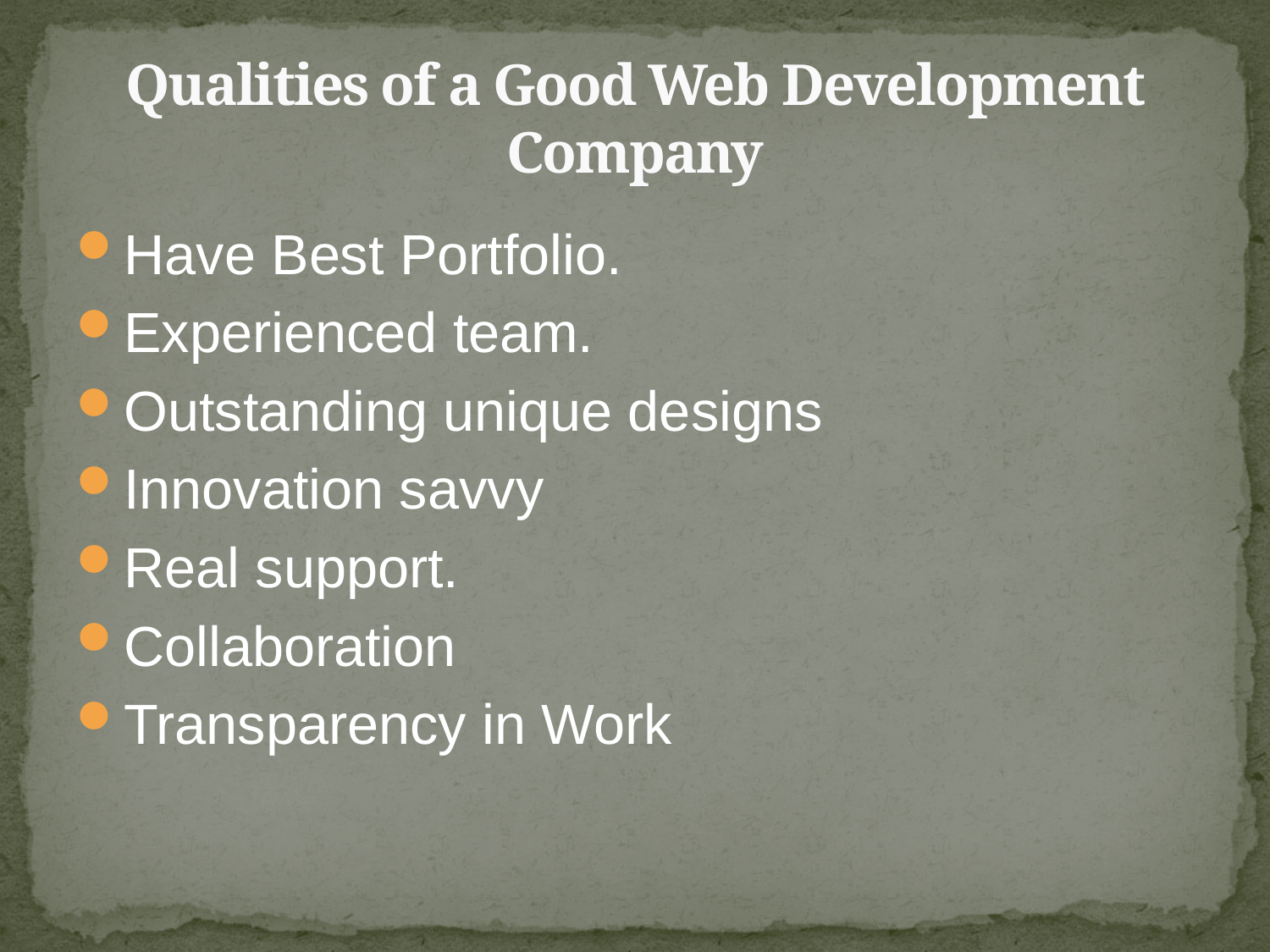

# Qualities of a Good Web Development Company
Have Best Portfolio.
Experienced team.
Outstanding unique designs
Innovation savvy
Real support.
Collaboration
Transparency in Work